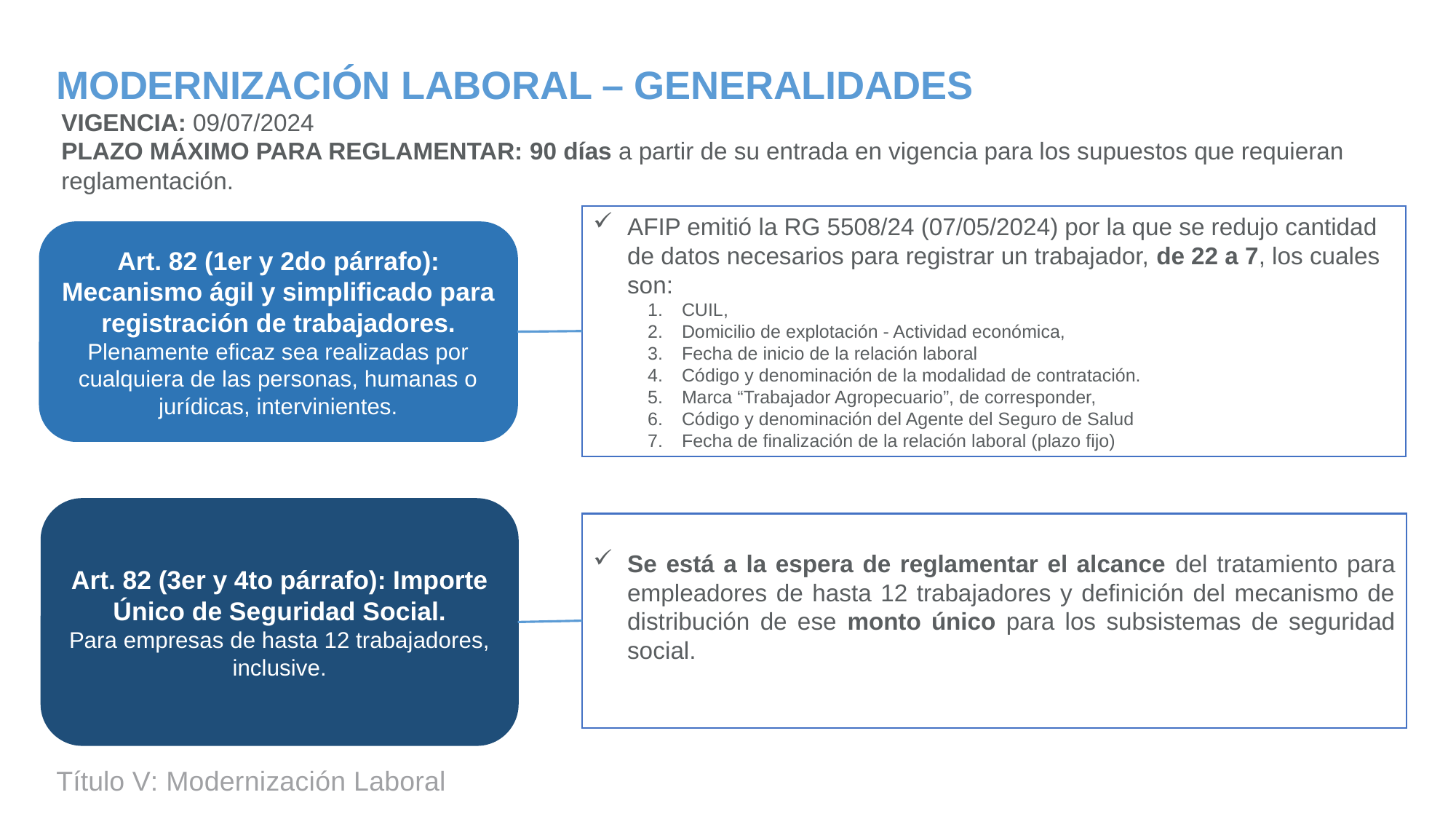

VIGENCIA: 09/07/2024
PLAZO MÁXIMO PARA REGLAMENTAR: 90 días a partir de su entrada en vigencia para los supuestos que requieran reglamentación.

MODERNIZACIÓN LABORAL – GENERALIDADES
AFIP emitió la RG 5508/24 (07/05/2024) por la que se redujo cantidad de datos necesarios para registrar un trabajador, de 22 a 7, los cuales son:
CUIL,
Domicilio de explotación - Actividad económica,
Fecha de inicio de la relación laboral
Código y denominación de la modalidad de contratación.
Marca “Trabajador Agropecuario”, de corresponder,
Código y denominación del Agente del Seguro de Salud
Fecha de finalización de la relación laboral (plazo fijo)
Art. 82 (1er y 2do párrafo): Mecanismo ágil y simplificado para registración de trabajadores.
Plenamente eficaz sea realizadas por cualquiera de las personas, humanas o jurídicas, intervinientes.
Art. 82 (3er y 4to párrafo): Importe Único de Seguridad Social.
Para empresas de hasta 12 trabajadores, inclusive.

Se está a la espera de reglamentar el alcance del tratamiento para empleadores de hasta 12 trabajadores y definición del mecanismo de distribución de ese monto único para los subsistemas de seguridad social.

Título V: Modernización Laboral